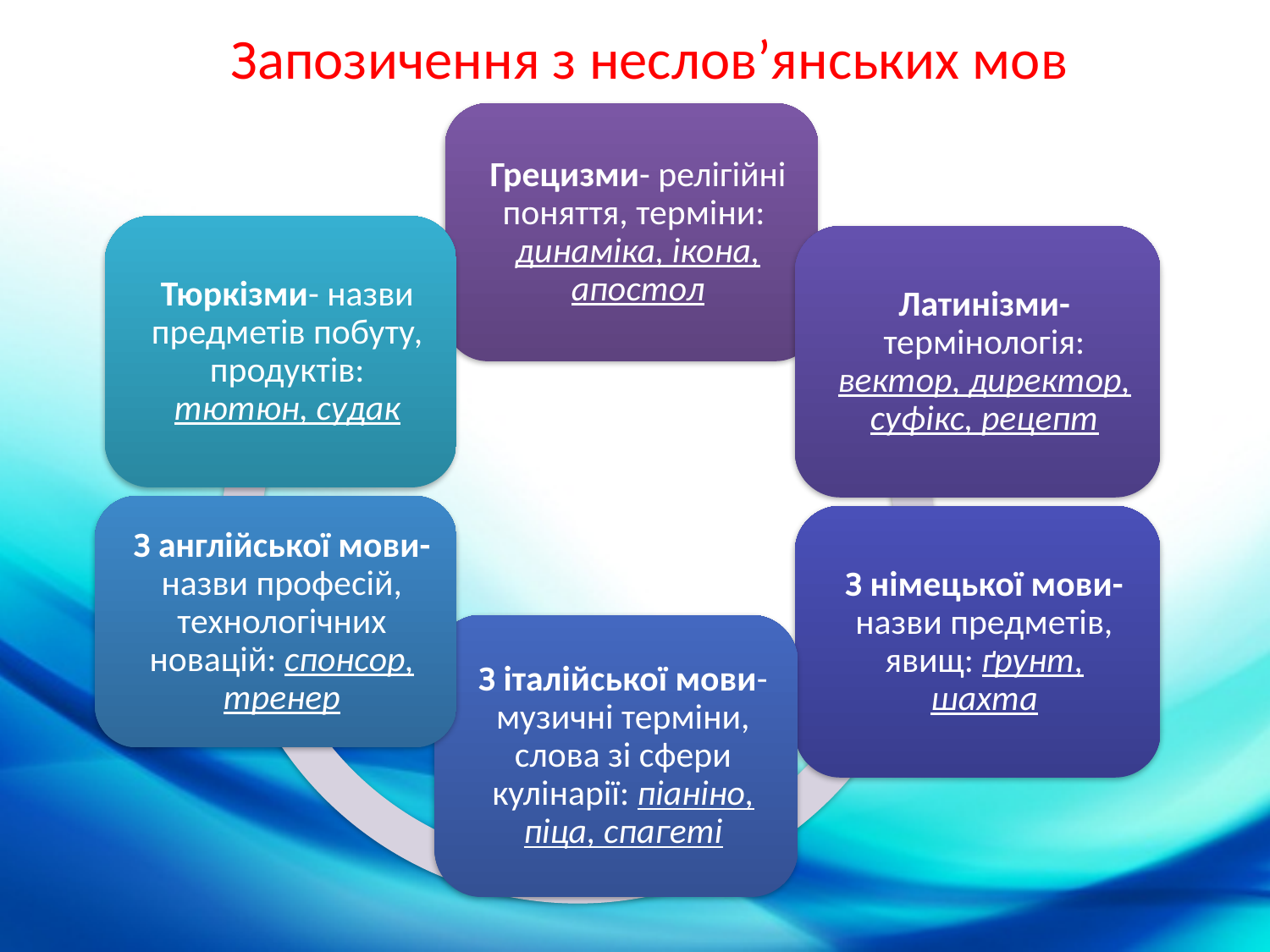

Запозичення з неслов’янських мов
#
Грецизми- релігійні поняття, терміни:  динаміка, ікона, апостол
Латинізми- термінологія: вектор, директор, суфікс, рецепт
З німецької мови- назви предметів, явищ: ґрунт, шахта
З італійської мови- музичні терміни, слова зі сфери кулінарії: піаніно, піца, спагеті
З англійської мови- назви професій, технологічних новацій: спонсор, тренер
Тюркізми- назви предметів побуту, продуктів: тютюн, судак